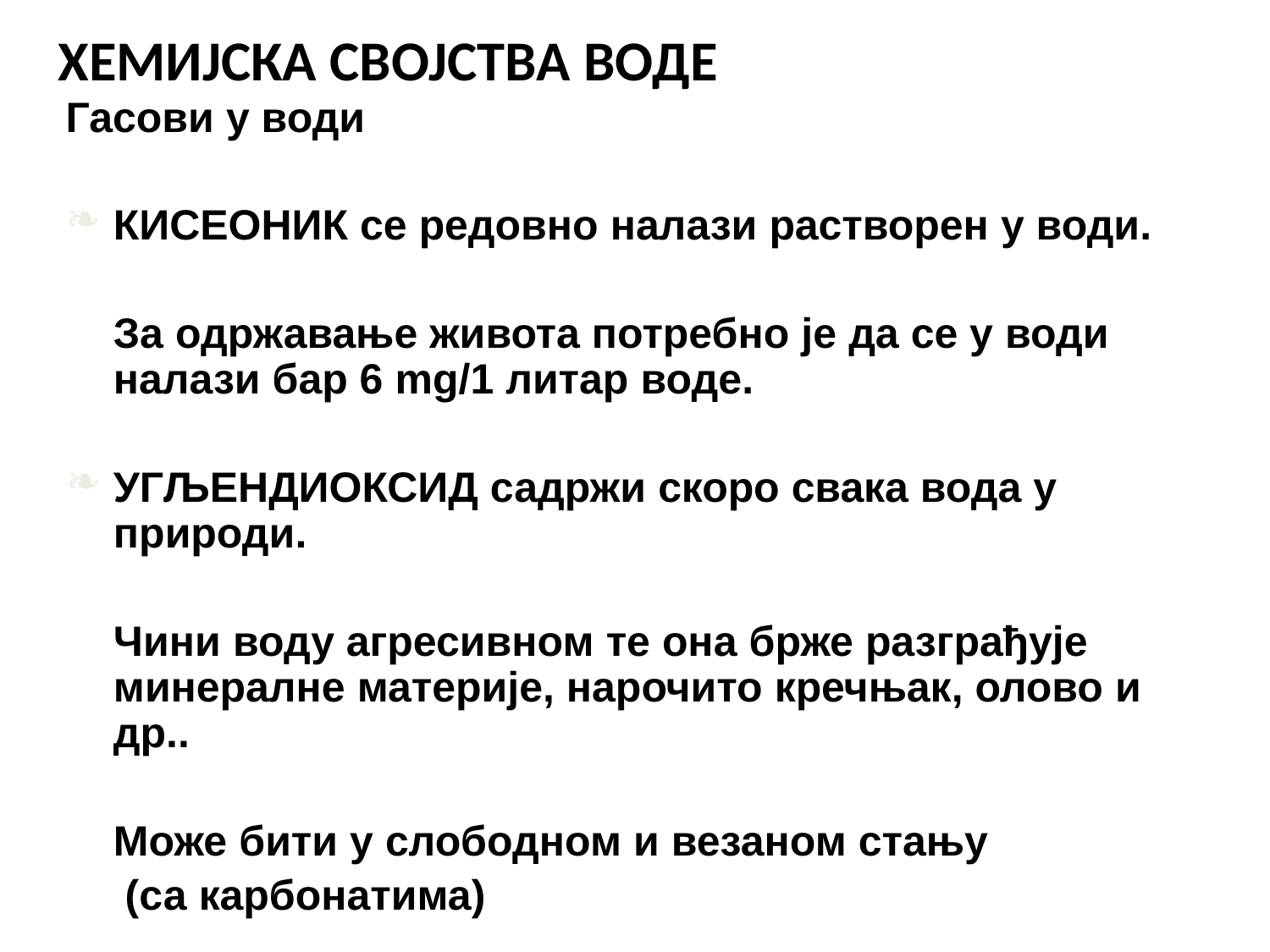

ХЕМИЈСКА СВОЈСТВА ВОДЕ
Гасови у води

КИСЕОНИК се редовно налази растворен у води.

	За одржавање живота потребно је да се у води налази бар 6 mg/1 литар воде.

УГЉЕНДИОКСИД садржи скоро свака вода у природи.

	Чини воду агресивном те она брже разграђује минералне материје, нарочито кречњак, олово и др..

	Може бити у слободном и везаном стању
     (са карбонатима)